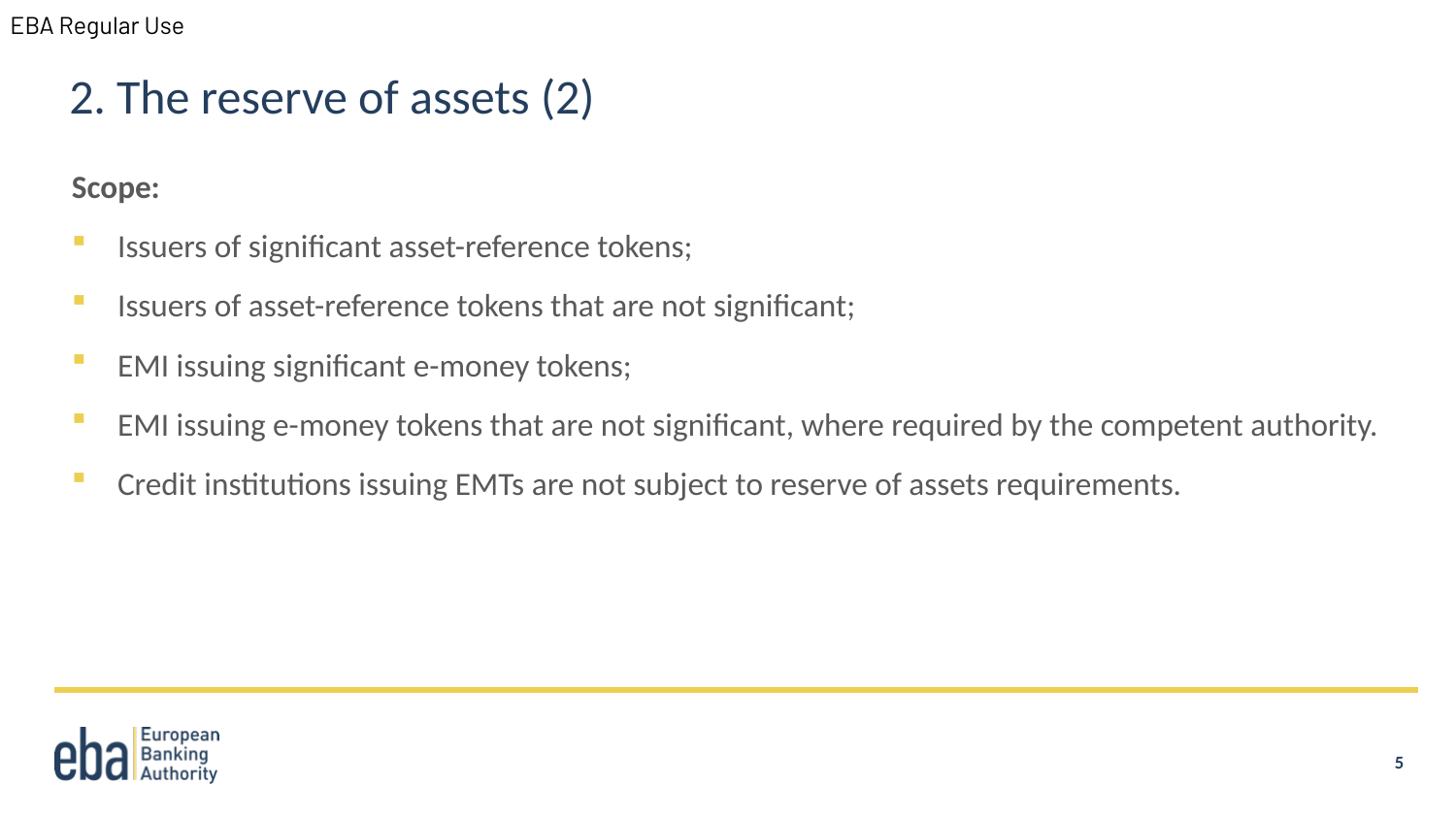

# 2. The reserve of assets (2)
Scope:
Issuers of significant asset-reference tokens;
Issuers of asset-reference tokens that are not significant;
EMI issuing significant e-money tokens;
EMI issuing e-money tokens that are not significant, where required by the competent authority.
Credit institutions issuing EMTs are not subject to reserve of assets requirements.
5